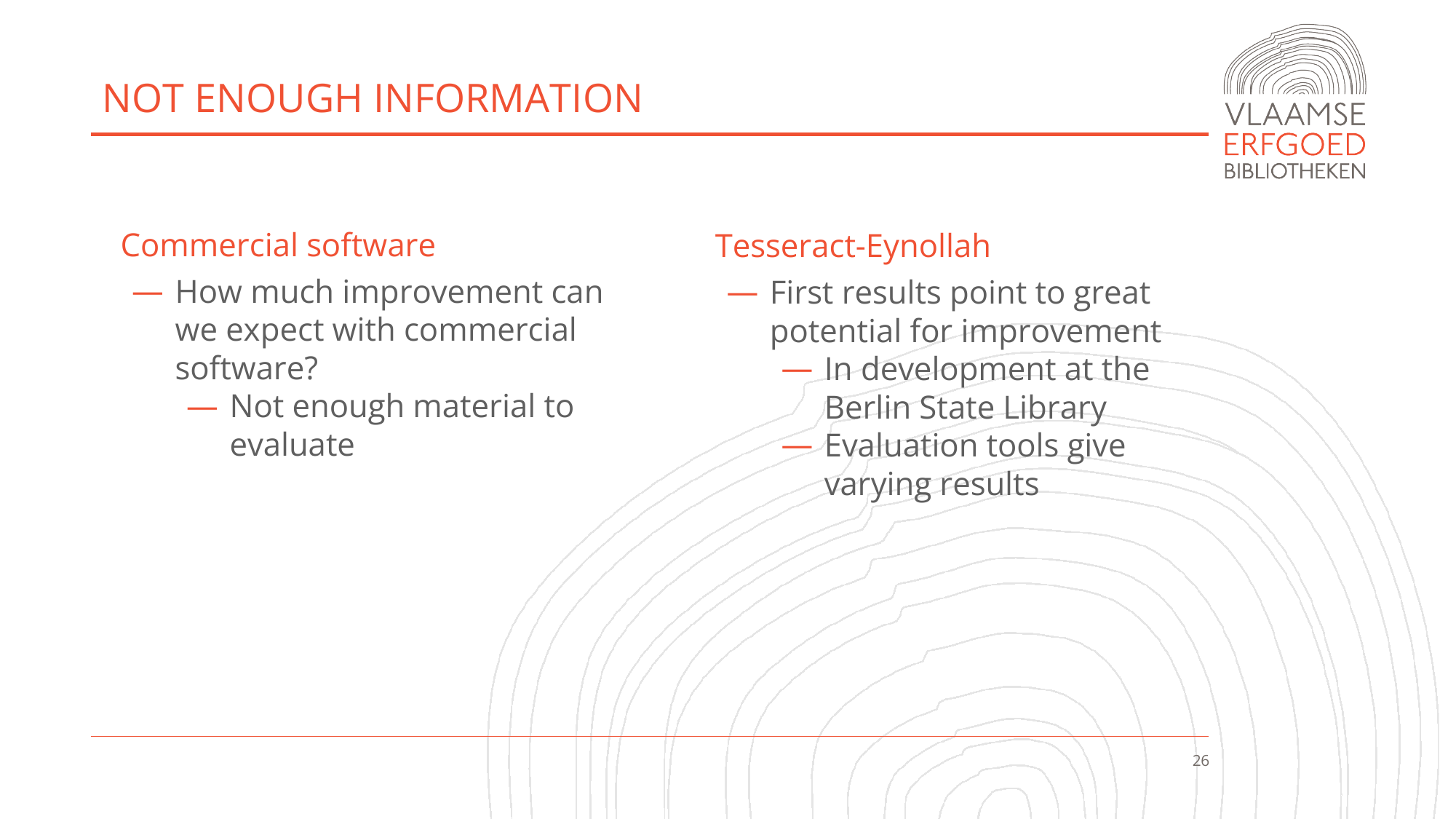

# NOT ENOUGH INFORMATION
Commercial software
How much improvement can we expect with commercial software?
Not enough material to evaluate

Tesseract-Eynollah
First results point to great potential for improvement
In development at the Berlin State Library
Evaluation tools give varying results

26